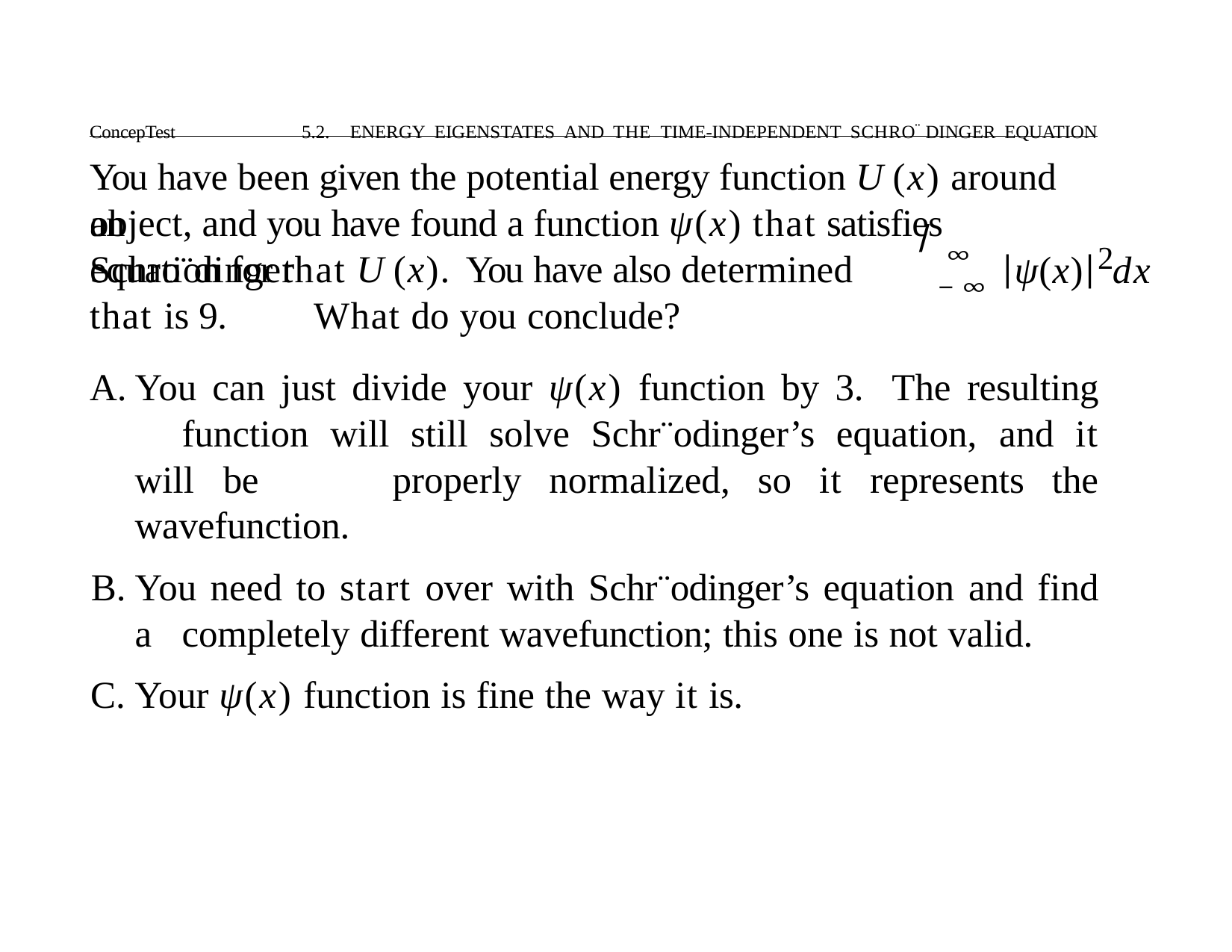

ConcepTest	5.2.  ENERGY EIGENSTATES AND THE TIME-INDEPENDENT SCHRO¨ DINGER EQUATION

# You have been given the potential energy function U (x) around an
object, and you have found a function ψ(x) that satisfies Schro¨dinger
/
∞
2
equation for that U (x). You have also determined that is 9.	What do you conclude?
|ψ(x)| dx
−∞
You can just divide your ψ(x) function by 3.  The resulting 	function will still solve Schr¨odinger’s equation, and it will be 	properly normalized, so it represents the wavefunction.
You need to start over with Schr¨odinger’s equation and find a 	completely different wavefunction; this one is not valid.
Your ψ(x) function is fine the way it is.